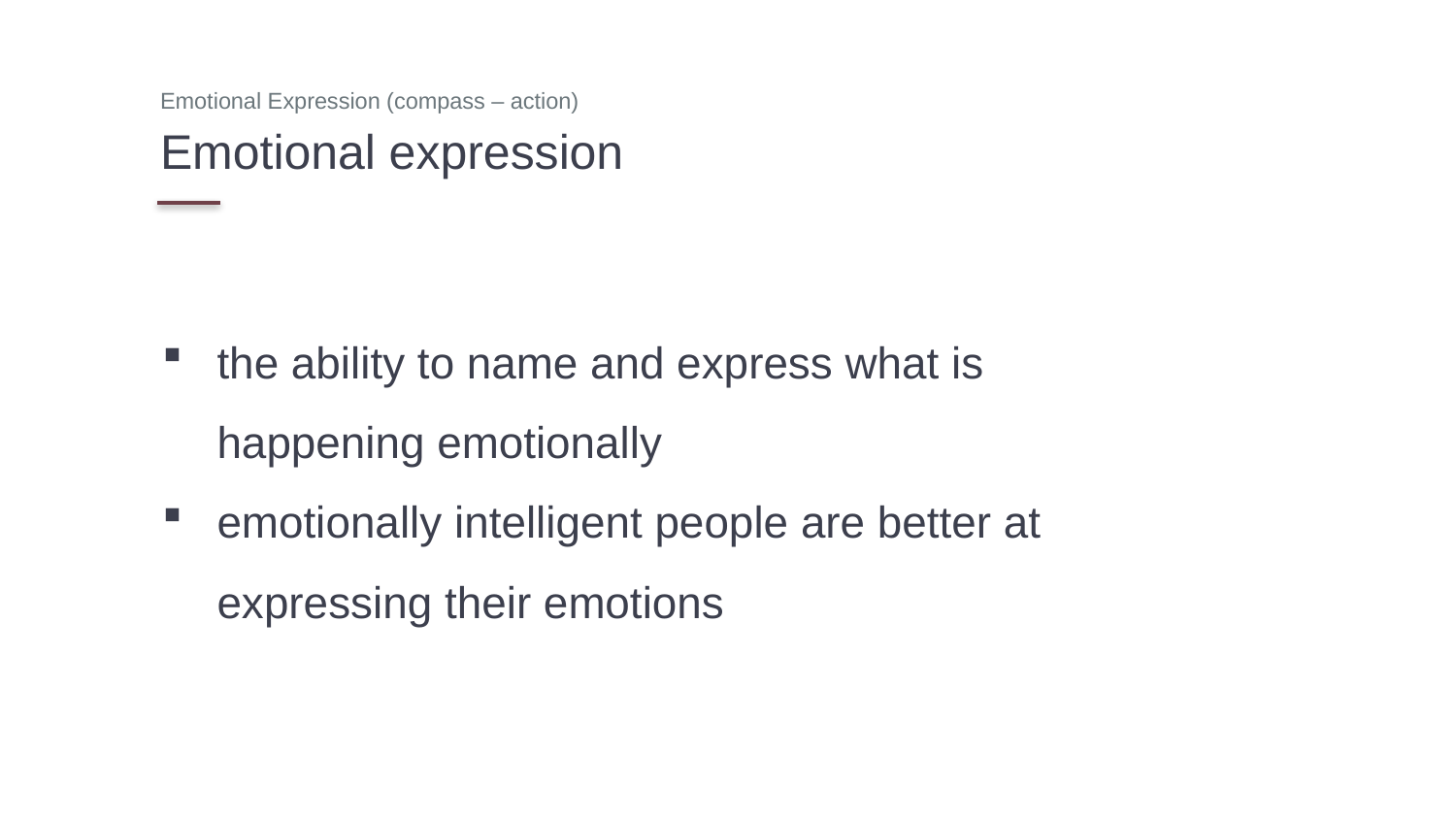

Emotional Expression (compass – action)
# Emotional expression
the ability to name and express what is happening emotionally
emotionally intelligent people are better at expressing their emotions